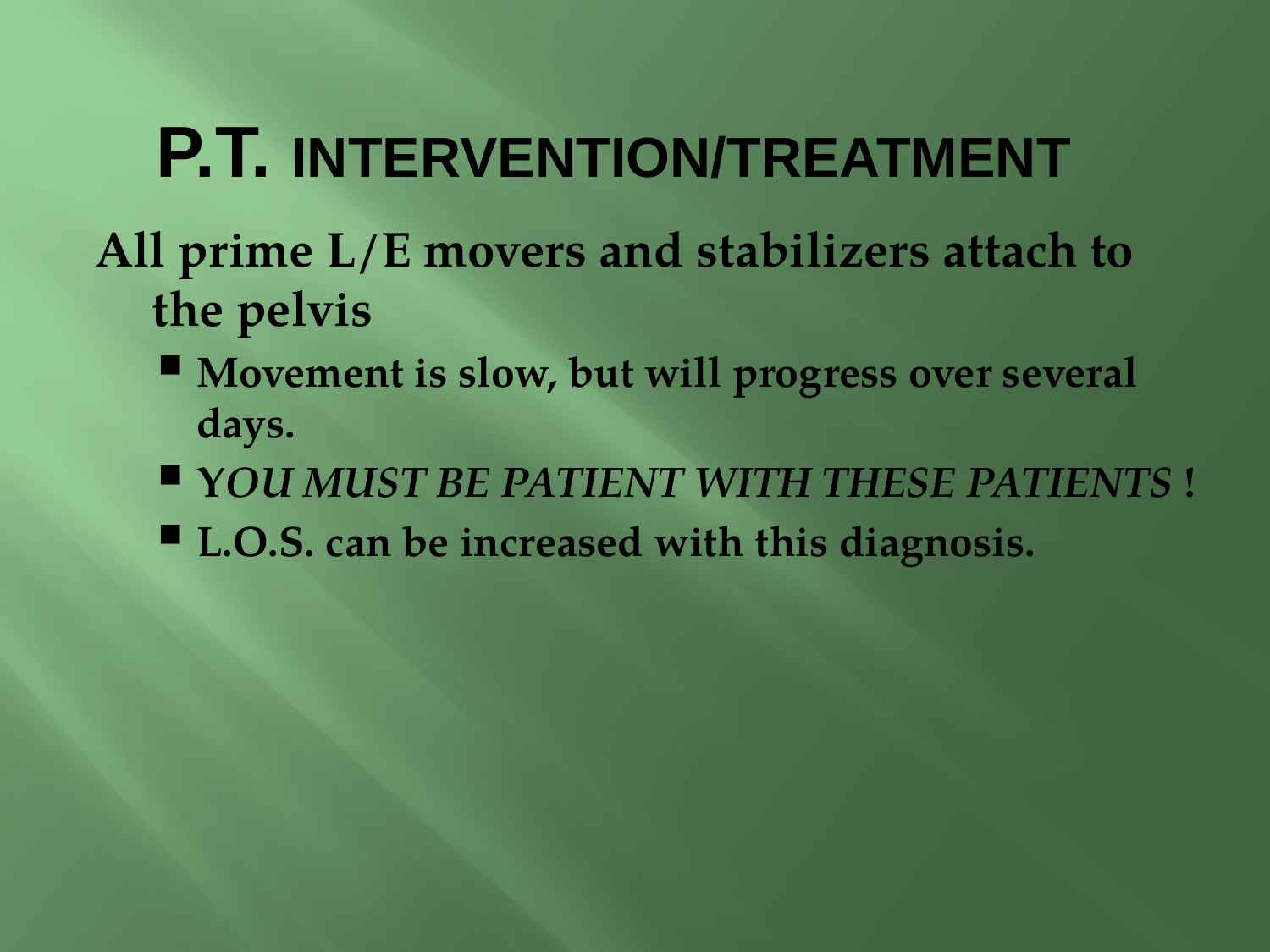

# P.T. INTERVENTION/TREATMENT
All prime L/E movers and stabilizers attach to the pelvis
Movement is slow, but will progress over several days.
YOU MUST BE PATIENT WITH THESE PATIENTS !
L.O.S. can be increased with this diagnosis.